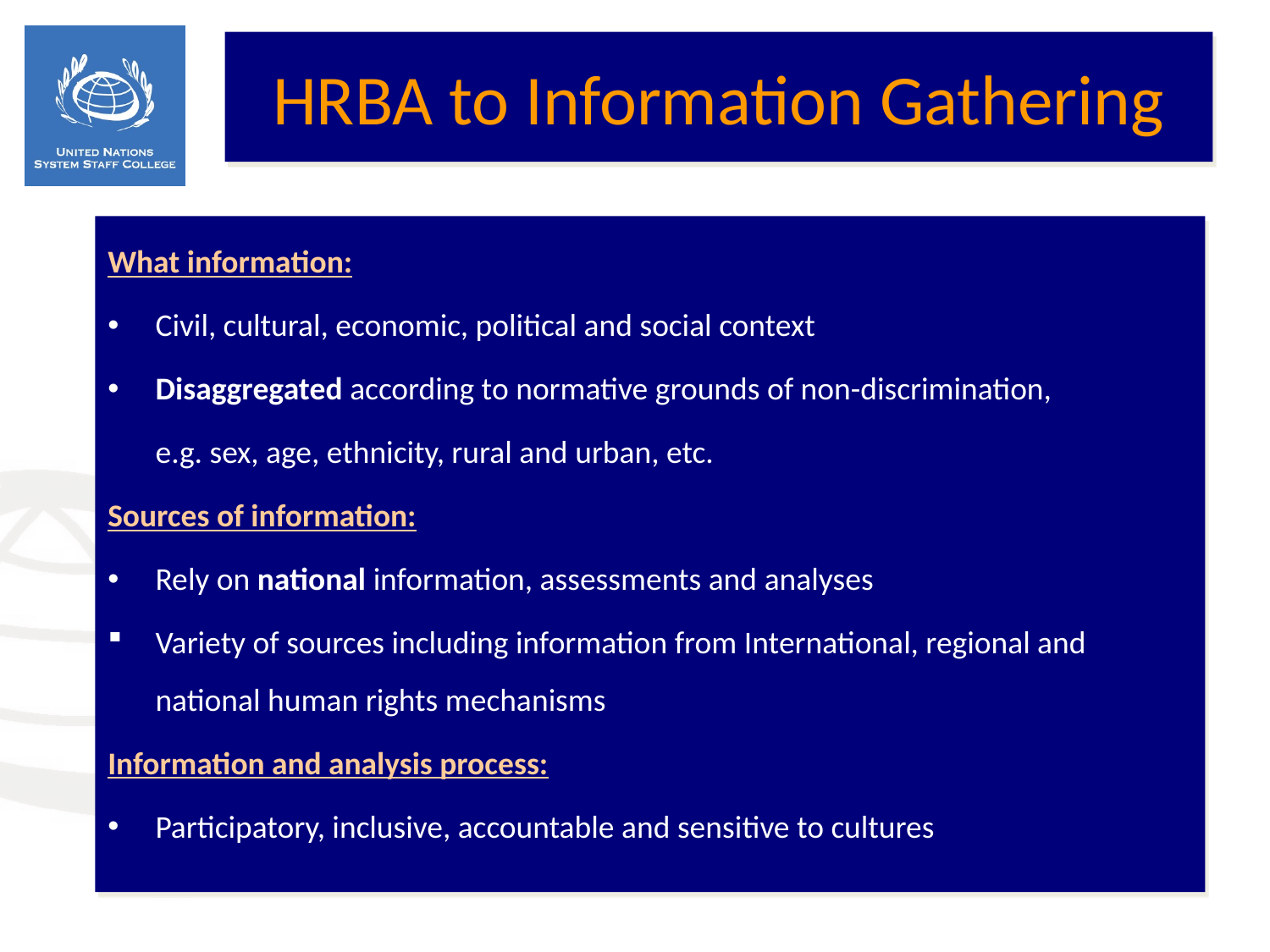

HRBA to Information Gathering
What information:
Civil, cultural, economic, political and social context
Disaggregated according to normative grounds of non-discrimination,
	e.g. sex, age, ethnicity, rural and urban, etc.
Sources of information:
Rely on national information, assessments and analyses
Variety of sources including information from International, regional and national human rights mechanisms
Information and analysis process:
Participatory, inclusive, accountable and sensitive to cultures